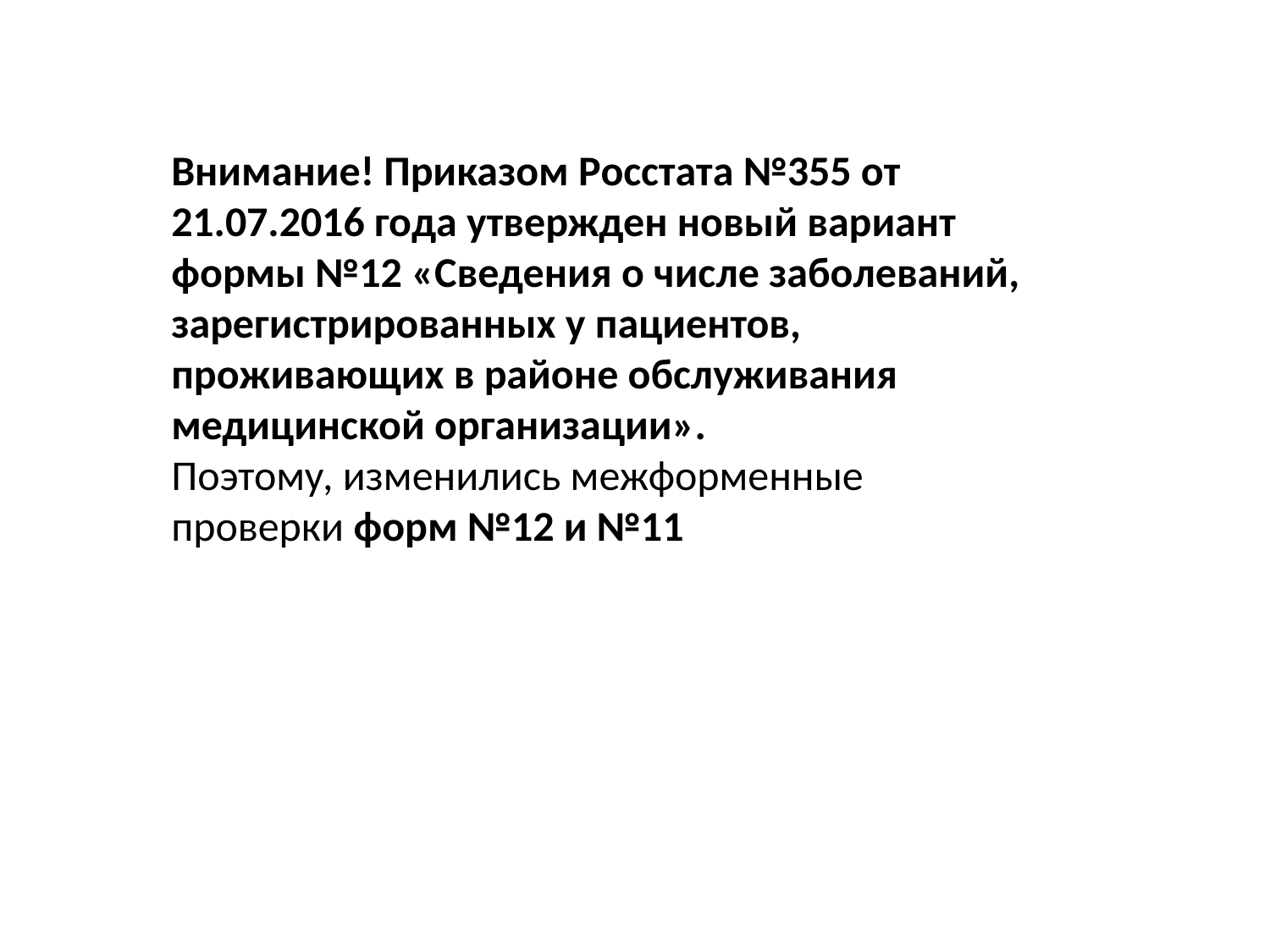

Внимание! Приказом Росстата №355 от 21.07.2016 года утвержден новый вариант формы №12 «Сведения о числе заболеваний, зарегистрированных у пациентов, проживающих в районе обслуживания медицинской организации».
Поэтому, изменились межформенные проверки форм №12 и №11